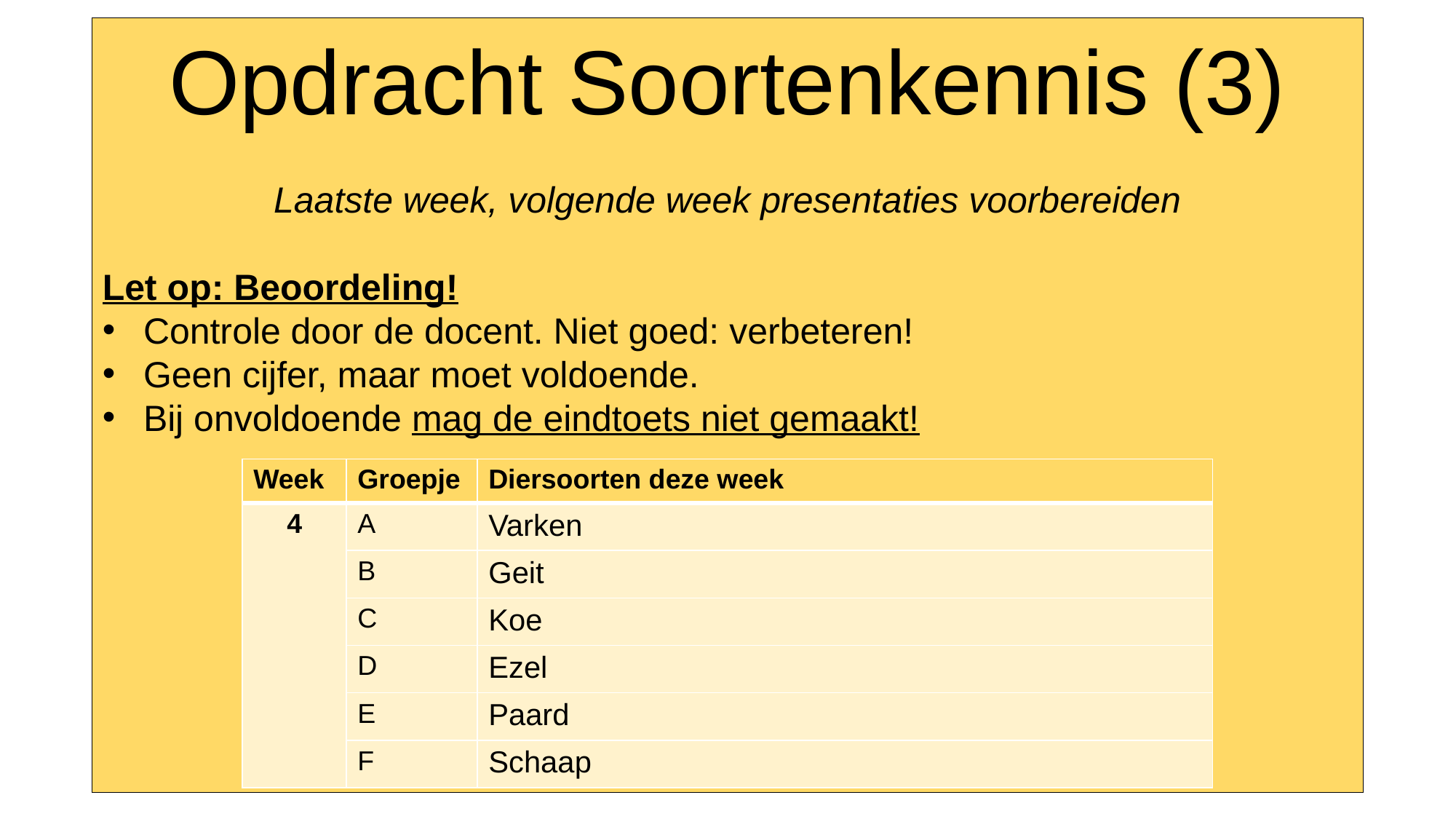

Opdracht Soortenkennis (3)

Laatste week, volgende week presentaties voorbereiden

Let op: Beoordeling!
Controle door de docent. Niet goed: verbeteren!
Geen cijfer, maar moet voldoende.
Bij onvoldoende mag de eindtoets niet gemaakt!

| Week | Groepje | Diersoorten deze week |
| --- | --- | --- |
| 4 | A | Varken |
|  | B | Geit |
|  | C | Koe |
|  | D | Ezel |
|  | E | Paard |
|  | F | Schaap |